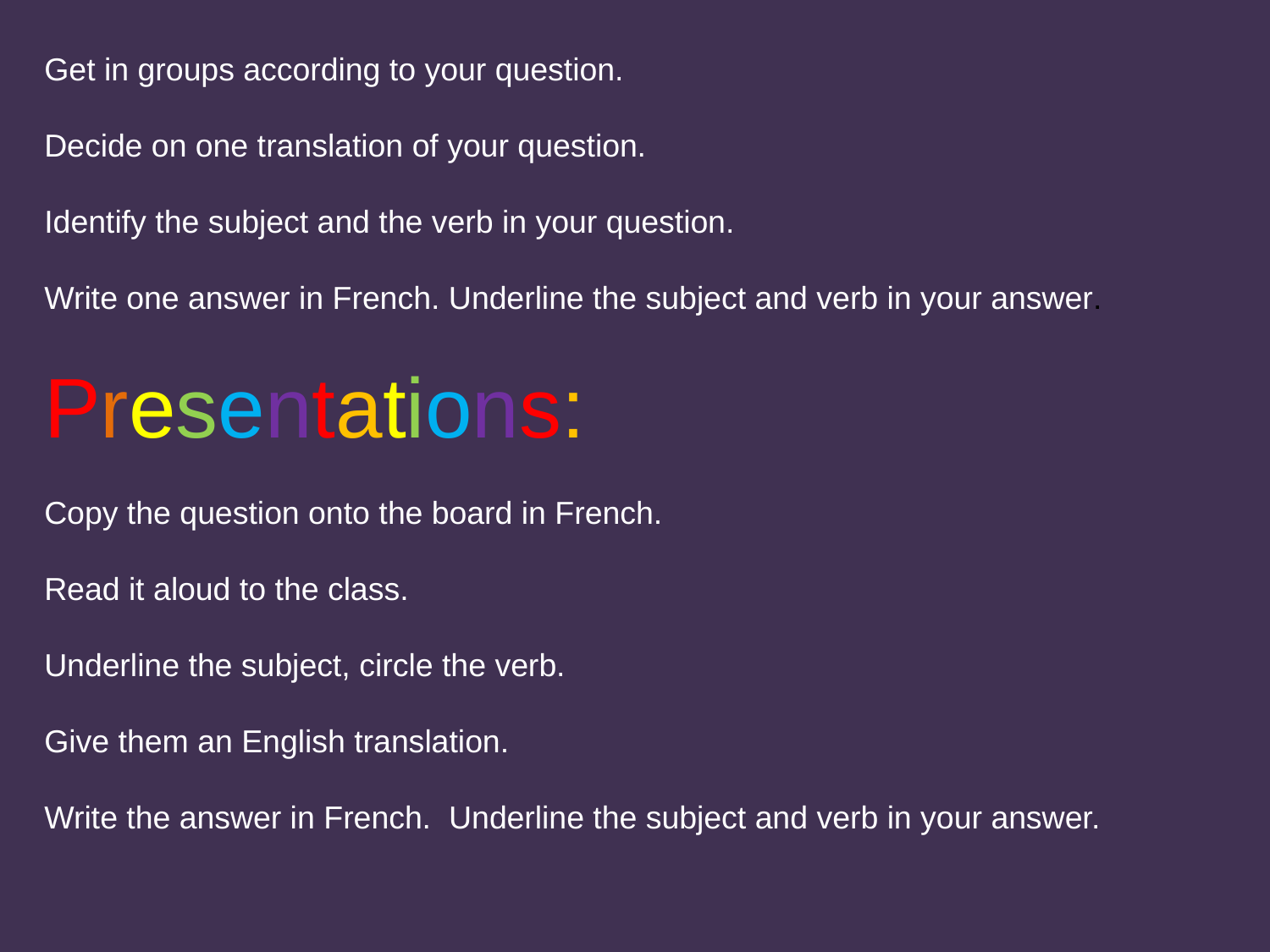

Get in groups according to your question.

Decide on one translation of your question.

Identify the subject and the verb in your question.

Write one answer in French. Underline the subject and verb in your answer.

Presentations:

Copy the question onto the board in French.

Read it aloud to the class.

Underline the subject, circle the verb.

Give them an English translation.

Write the answer in French.  Underline the subject and verb in your answer.